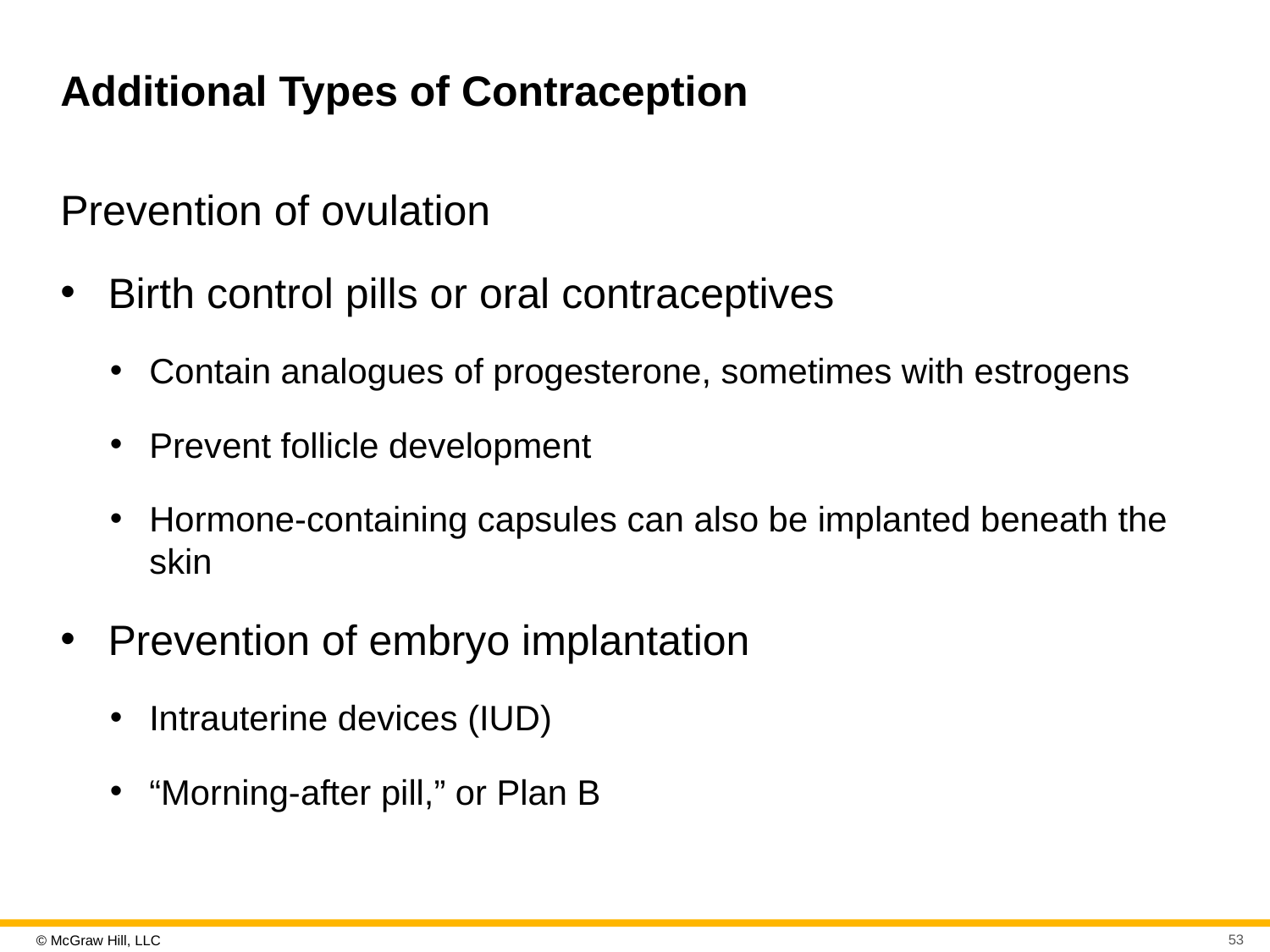

# Additional Types of Contraception
Prevention of ovulation
Birth control pills or oral contraceptives
Contain analogues of progesterone, sometimes with estrogens
Prevent follicle development
Hormone-containing capsules can also be implanted beneath the skin
Prevention of embryo implantation
Intrauterine devices (IUD)
“Morning-after pill,” or Plan B
53